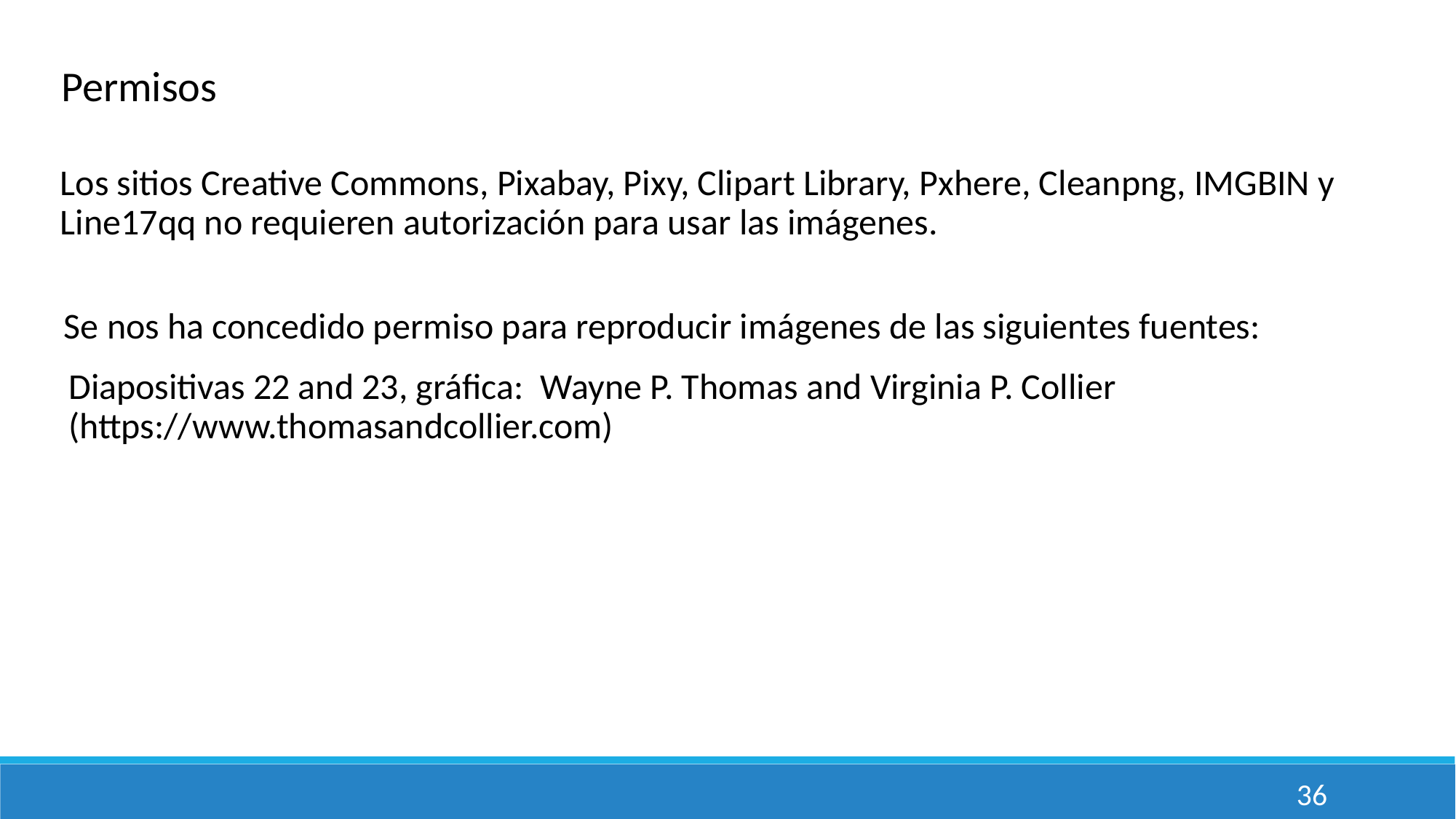

Permisos
Los sitios Creative Commons, Pixabay, Pixy, Clipart Library, Pxhere, Cleanpng, IMGBIN y Line17qq no requieren autorización para usar las imágenes.
Se nos ha concedido permiso para reproducir imágenes de las siguientes fuentes:
 Diapositivas 22 and 23, gráfica:  Wayne P. Thomas and Virginia P. Collier
 (https://www.thomasandcollier.com)

36